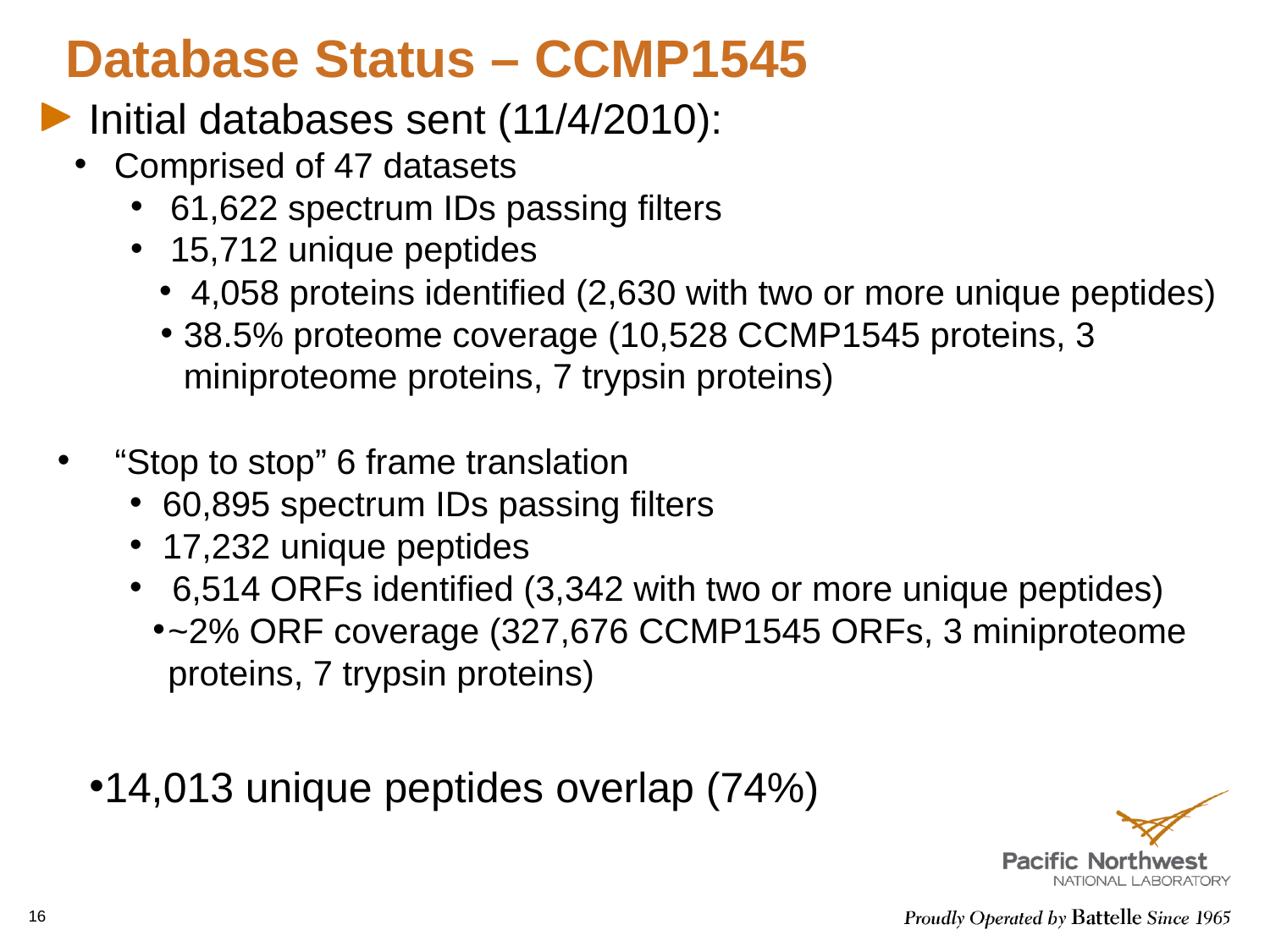

Database Status – CCMP1545
Initial databases sent (11/4/2010):
 Comprised of 47 datasets
 61,622 spectrum IDs passing filters
 15,712 unique peptides
  4,058 proteins identified (2,630 with two or more unique peptides)
38.5% proteome coverage (10,528 CCMP1545 proteins, 3 miniproteome proteins, 7 trypsin proteins)

 “Stop to stop” 6 frame translation
 60,895 spectrum IDs passing filters
 17,232 unique peptides
  6,514 ORFs identified (3,342 with two or more unique peptides)
~2% ORF coverage (327,676 CCMP1545 ORFs, 3 miniproteome proteins, 7 trypsin proteins)

14,013 unique peptides overlap (74%)

16